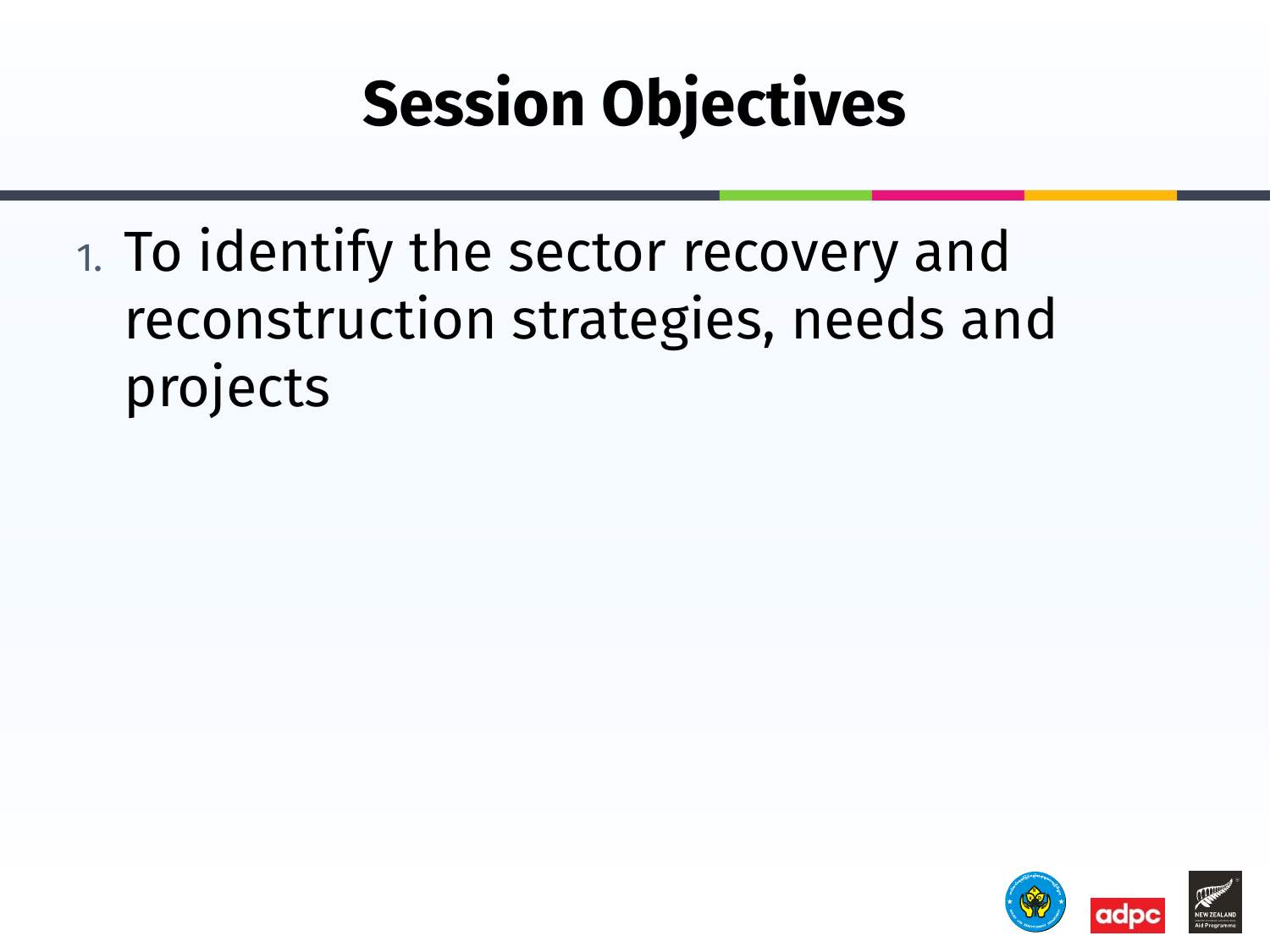

# Session Objectives
To identify the sector recovery and reconstruction strategies, needs and projects